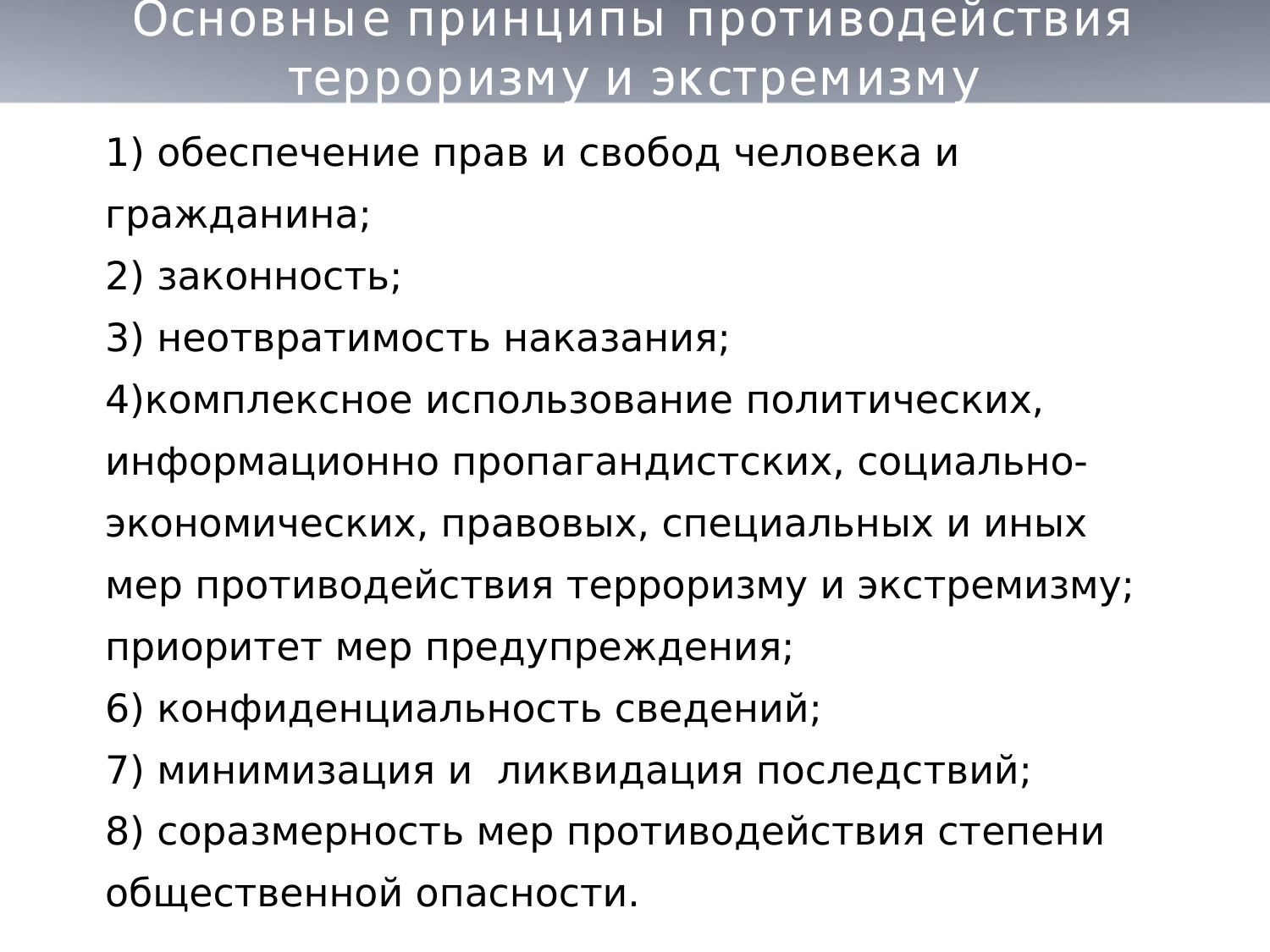

# Основные принципы противодействия терроризму и экстремизму
1) обеспечение прав и свобод человека и гражданина;
2) законность;
3) неотвратимость наказания;
4)комплексное использование политических, информационно пропагандистских, социально-экономических, правовых, специальных и иных мер противодействия терроризму и экстремизму;
приоритет мер предупреждения;
6) конфиденциальность сведений;
7) минимизация и  ликвидация последствий;
8) соразмерность мер противодействия степени общественной опасности.